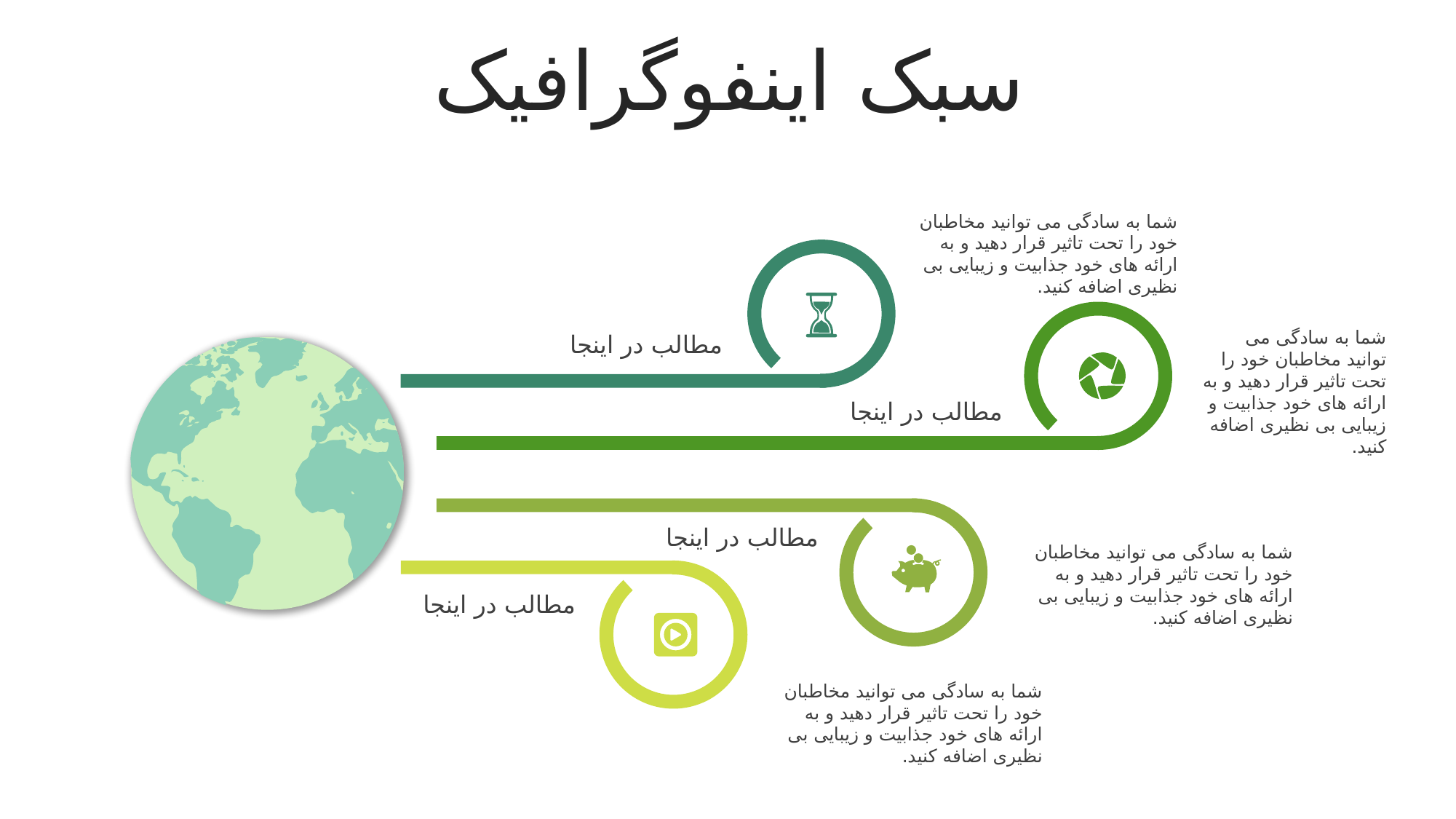

سبک اینفوگرافیک
شما به سادگی می توانید مخاطبان خود را تحت تاثیر قرار دهید و به ارائه های خود جذابیت و زیبایی بی نظیری اضافه کنید.

شما به سادگی می توانید مخاطبان خود را تحت تاثیر قرار دهید و به ارائه های خود جذابیت و زیبایی بی نظیری اضافه کنید.
مطالب در اینجا

مطالب در اینجا

مطالب در اینجا
شما به سادگی می توانید مخاطبان خود را تحت تاثیر قرار دهید و به ارائه های خود جذابیت و زیبایی بی نظیری اضافه کنید.

مطالب در اینجا

شما به سادگی می توانید مخاطبان خود را تحت تاثیر قرار دهید و به ارائه های خود جذابیت و زیبایی بی نظیری اضافه کنید.